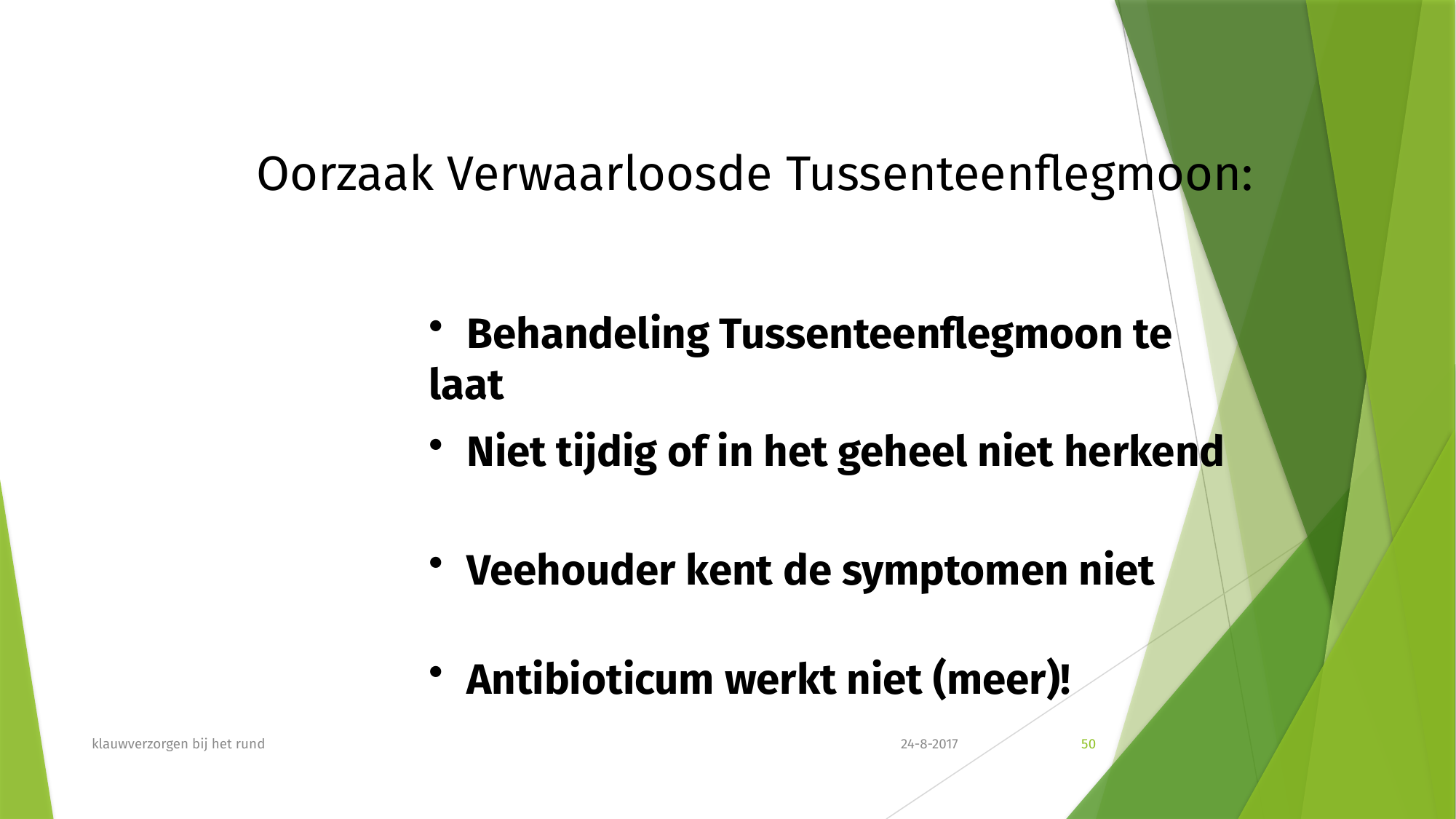

Oorzaak Verwaarloosde Tussenteenflegmoon:
  Behandeling Tussenteenflegmoon te laat
  Niet tijdig of in het geheel niet herkend
  Veehouder kent de symptomen niet
  Antibioticum werkt niet (meer)!
klauwverzorgen bij het rund
24-8-2017
50